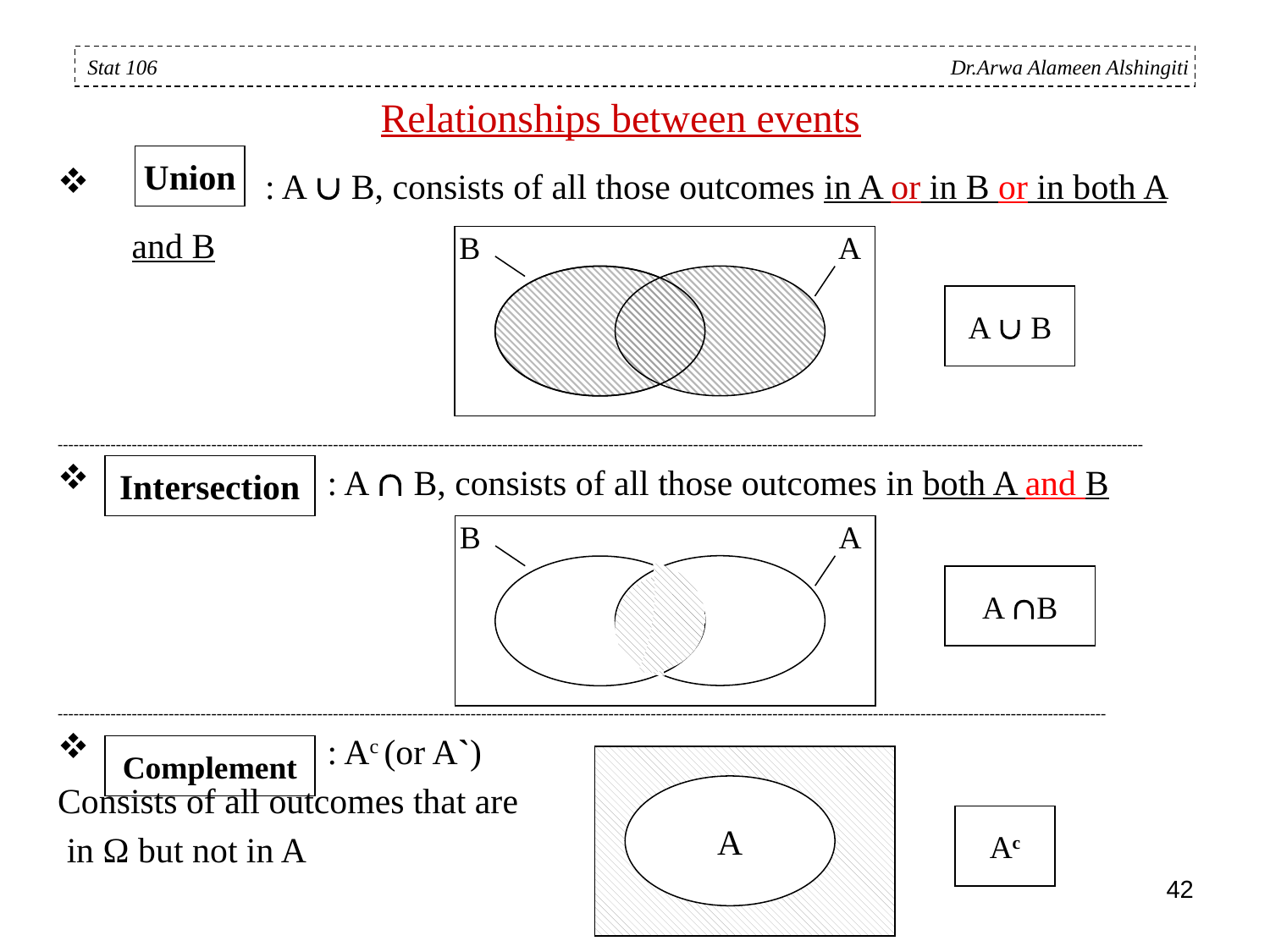

Relationships between events
               : A ∪ B, consists of all those outcomes in A or in B or in both A and B

-------------------------------------------------------------------------------------------------------------------------------------------------------------------------------------------------------------
                      : A ∩ B, consists of all those outcomes in both A and B

------------------------------------------------------------------------------------------------------------------------------------------------------------------------------------------------------
                      : Ac (or A`)
Consists of all outcomes that are
 in Ω but not in A
Stat 106                                                                                                                                                      Dr.Arwa Alameen Alshingiti
Union
B

A

A ∪ B
Intersection
B

A

A ∩B

Complement

A
Ac
42